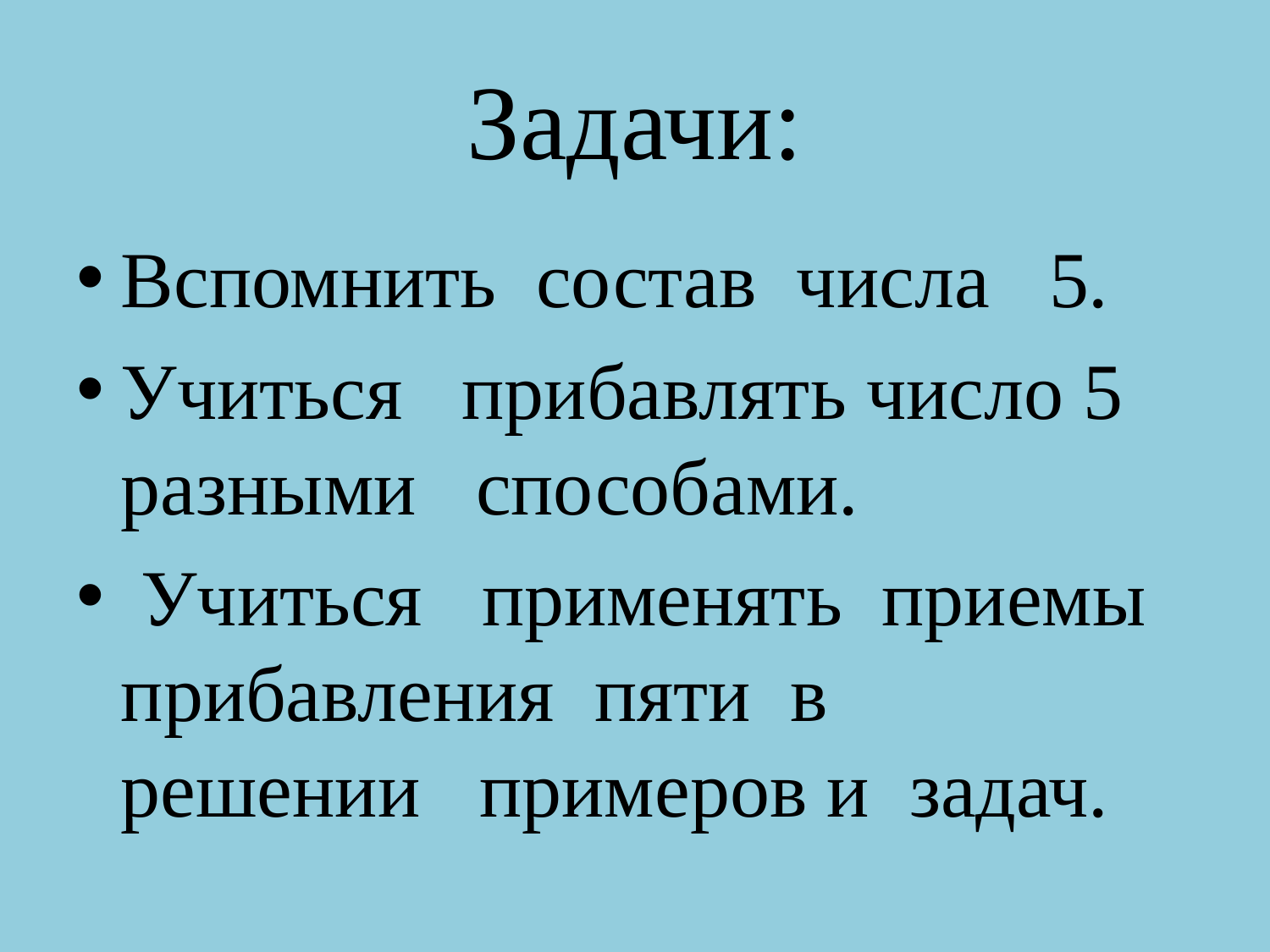

# Задачи:
Вспомнить  состав  числа   5.
Учиться   прибавлять число 5 разными   способами.
 Учиться   применять  приемы прибавления  пяти  в    решении   примеров и  задач.